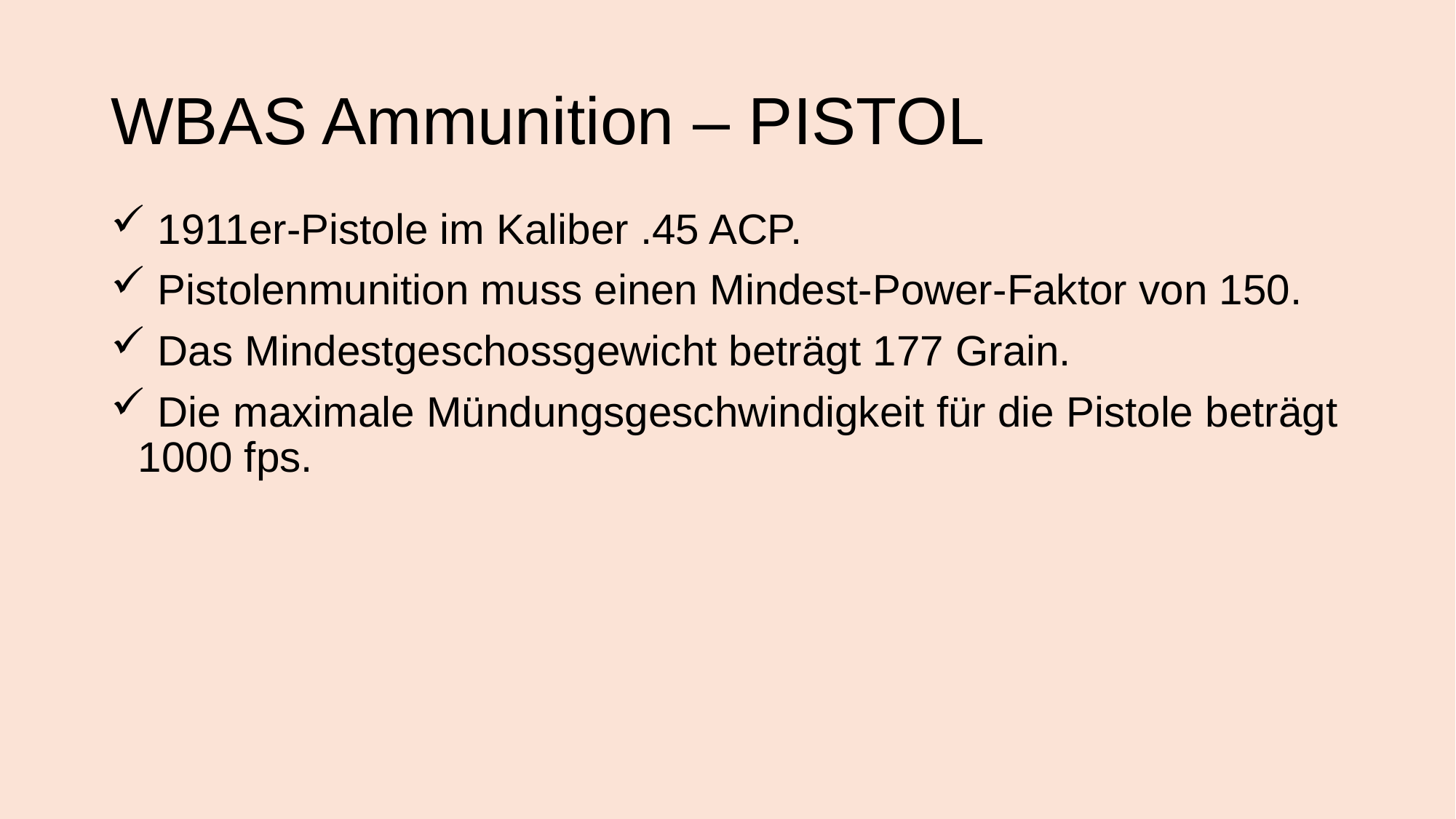

# WBAS Ammunition – PISTOL
 1911er-Pistole im Kaliber .45 ACP.
 Pistolenmunition muss einen Mindest-Power-Faktor von 150.
 Das Mindestgeschossgewicht beträgt 177 Grain.
 Die maximale Mündungsgeschwindigkeit für die Pistole beträgt 1000 fps.